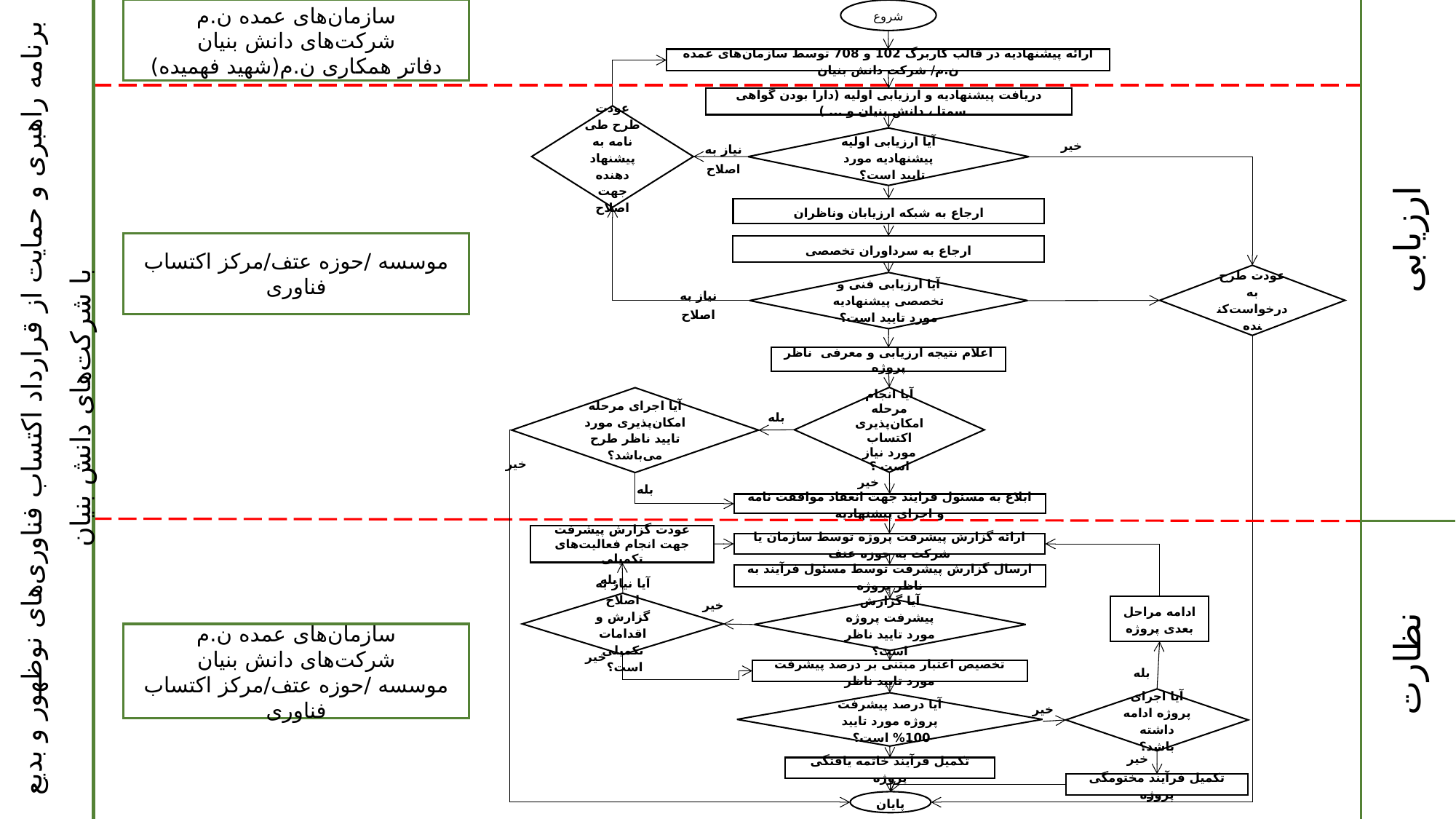

شروع
دریافت پیشنهادیه و ارزیابی اولیه (دارا بودن گواهی سمتا ، دانش بنیان و ... )

آیا ارزیابی فنی و تخصصی پیشنهادیه مورد تایید است؟

پایان
سازمان‌های عمده ن.م
شرکت‌های دانش بنیان
دفاتر همکاری ن.م(شهید فهمیده)
ارائه پیشنهادیه در قالب کاربرگ 102 و 708 توسط سازمان‌های عمده ن.م/ شرکت دانش بنیان
عودت طرح طی نامه به پیشنهاد دهنده جهت اصلاح
آیا ارزیابی اولیه پیشنهادیه مورد تایید است؟
خیر
نیاز به
اصلاح
ارجاع به شبکه ارزیابان وناظران
ارزیابی
موسسه /حوزه عتف/مرکز اکتساب فناوری‌
ارجاع به سرداوران تخصصی

عودت طرح به درخواست‌کننده

نیاز به
اصلاح
اعلام نتیجه ارزیابی و معرفی  ناظر پروژه
برنامه راهبری و حمایت از قرارداد اکتساب فناوری‌های نوظهور و بدیع
با شرکت‌های دانش بنیان
آیا انجام مرحله امکان‌پذیری اکتساب مورد نیاز است ؟

آیا اجرای مرحله امکان‌پذیری مورد تایید ناظر طرح می‌باشد؟

بله
خیر
خیر
بله
ابلاغ به مسئول فرایند جهت انعقاد موافقت نامه و اجرای پیشنهادیه
عودت گزارش پیشرفت جهت انجام فعالیت‌های تکمیلی
ارائه گزارش پیشرفت پروژه توسط سازمان یا شرکت به حوزه عتف
ارسال گزارش پیشرفت توسط مسئول فرآیند به ناظر پروژه
بله
خیر
آیا نیاز به اصلاح گزارش و اقدامات تکمیلی است؟
ادامه مراحل بعدی پروژه
آیا گزارش پیشرفت پروژه مورد تایید ناظر است؟
سازمان‌های عمده ن.م
شرکت‌های دانش بنیان
موسسه /حوزه عتف/مرکز اکتساب فناوری‌
نظارت
خیر
بله
تخصیص اعتبار مبتنی بر درصد پیشرفت مورد تایید ناظر
آیا اجرای پروژه ادامه داشته باشد؟
آیا درصد پیشرفت پروژه مورد تایید 100% است؟
خیر
خیر
تکمیل فرآیند خاتمه یافتگی پروژه
تکمیل فرآیند مختومگی پروژه